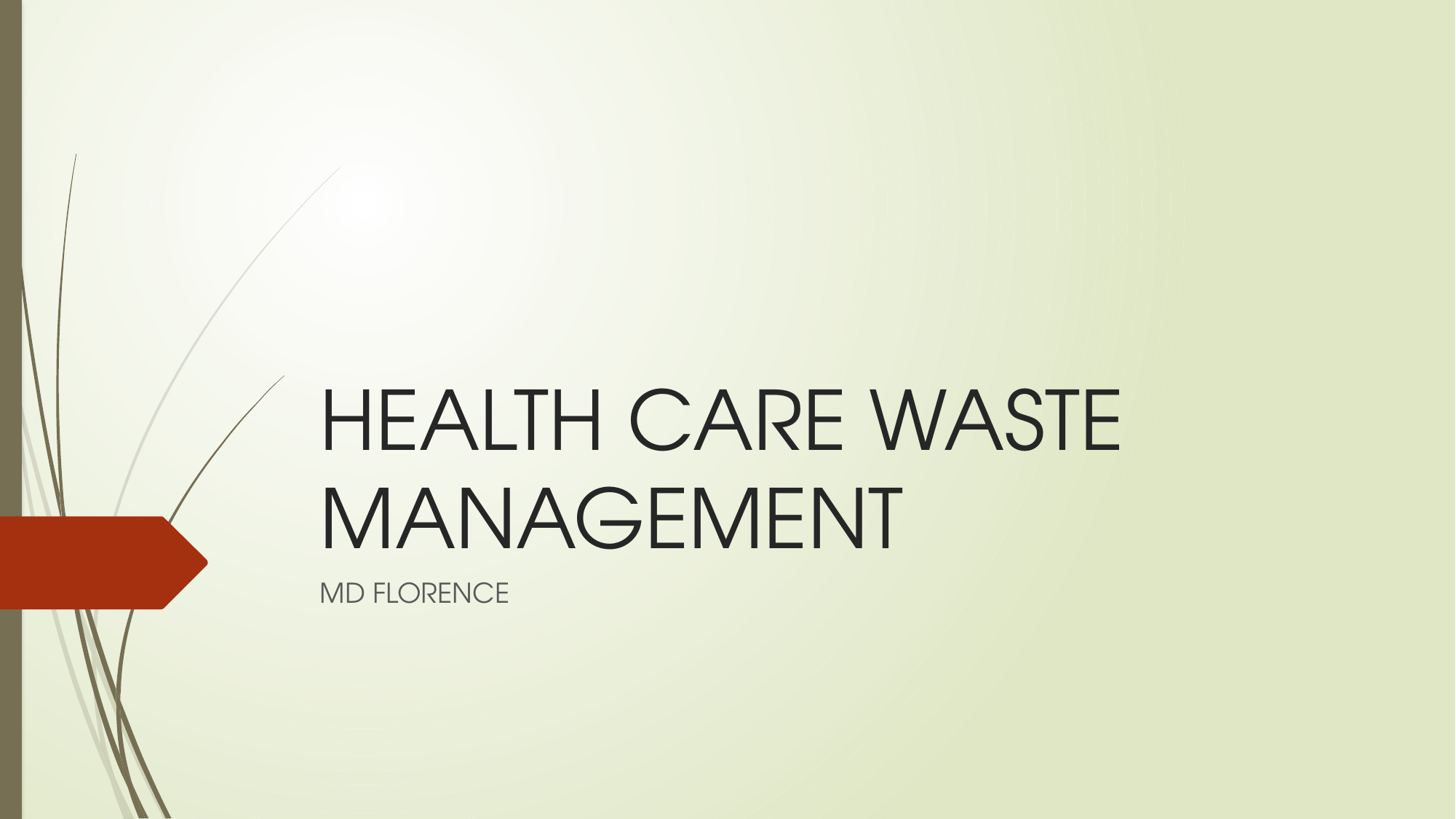

# HEALTH CARE WASTE MANAGEMENT
MD FLORENCE